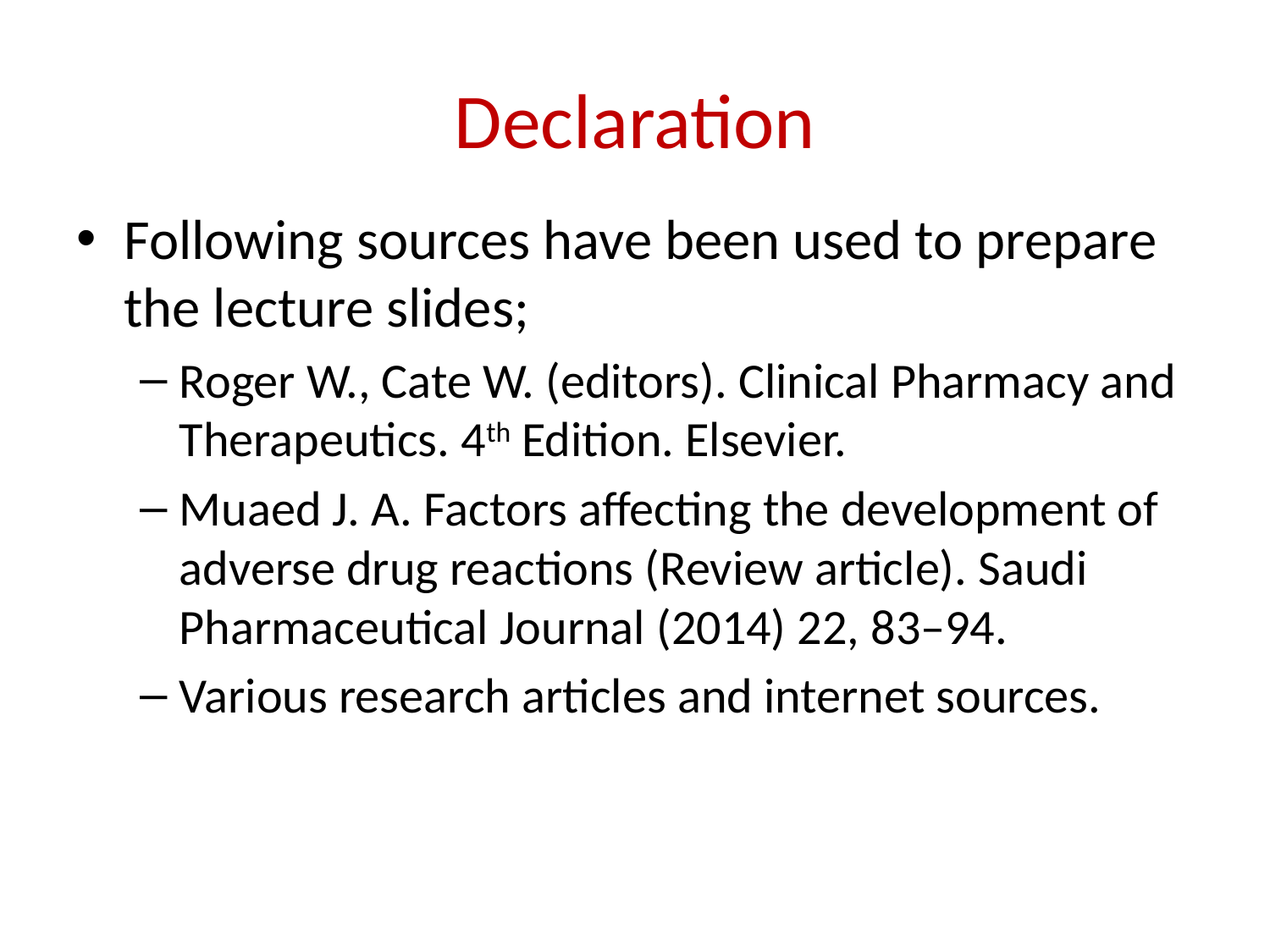

# Declaration
Following sources have been used to prepare the lecture slides;
Roger W., Cate W. (editors). Clinical Pharmacy and Therapeutics. 4th Edition. Elsevier.
Muaed J. A. Factors aﬀecting the development of adverse drug reactions (Review article). Saudi Pharmaceutical Journal (2014) 22, 83–94.
Various research articles and internet sources.